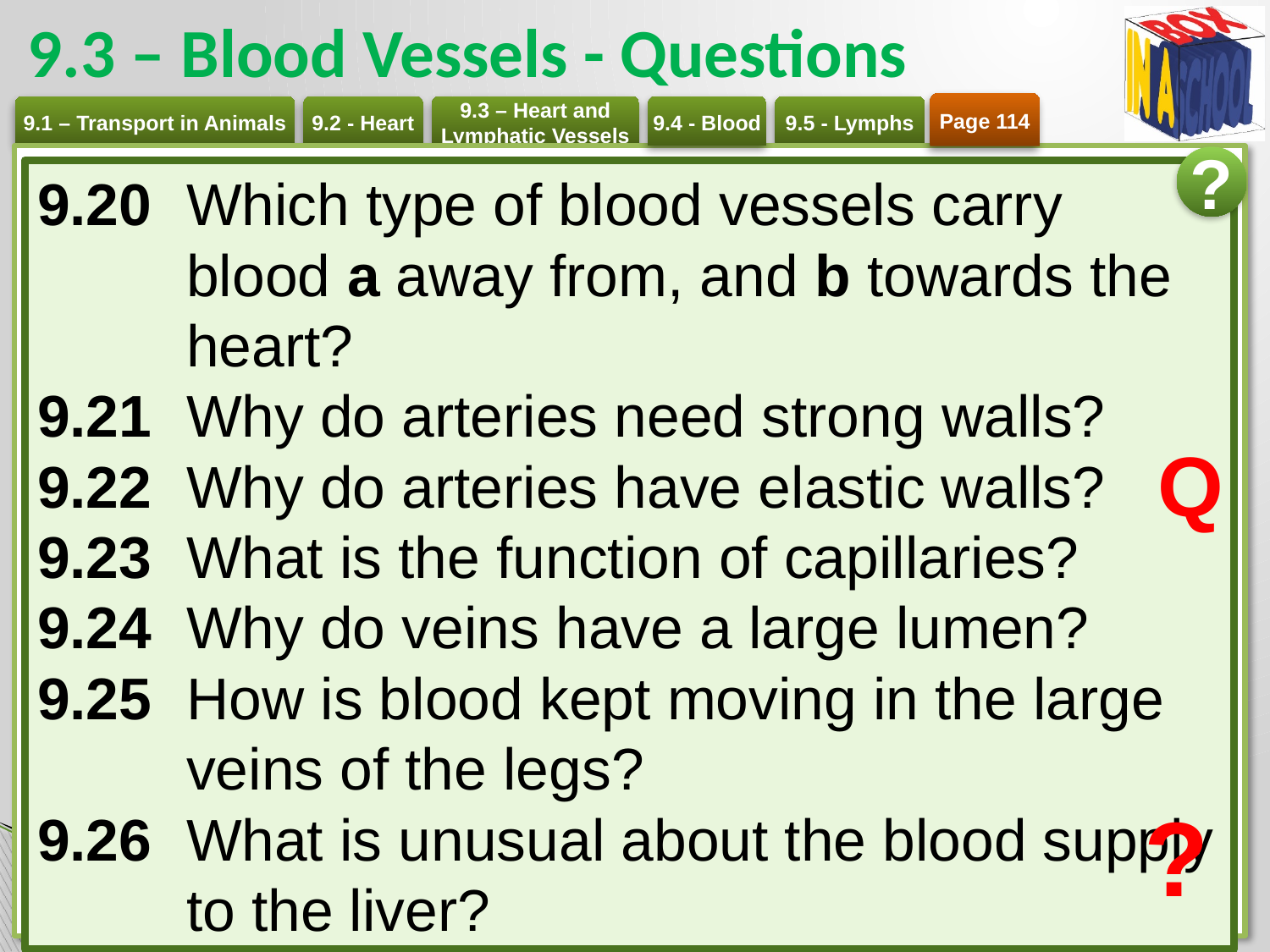

# 9.3 – Blood Vessels - Questions
Page 114
?
9.20	Which type of blood vessels carry blood a away from, and b towards the heart?
9.21 	Why do arteries need strong walls?
9.22 	Why do arteries have elastic walls?
9.23 	What is the function of capillaries?
9.24 	Why do veins have a large lumen?
9.25 	How is blood kept moving in the large veins of the legs?
9.26 	What is unusual about the blood supply to the liver?
Q
?